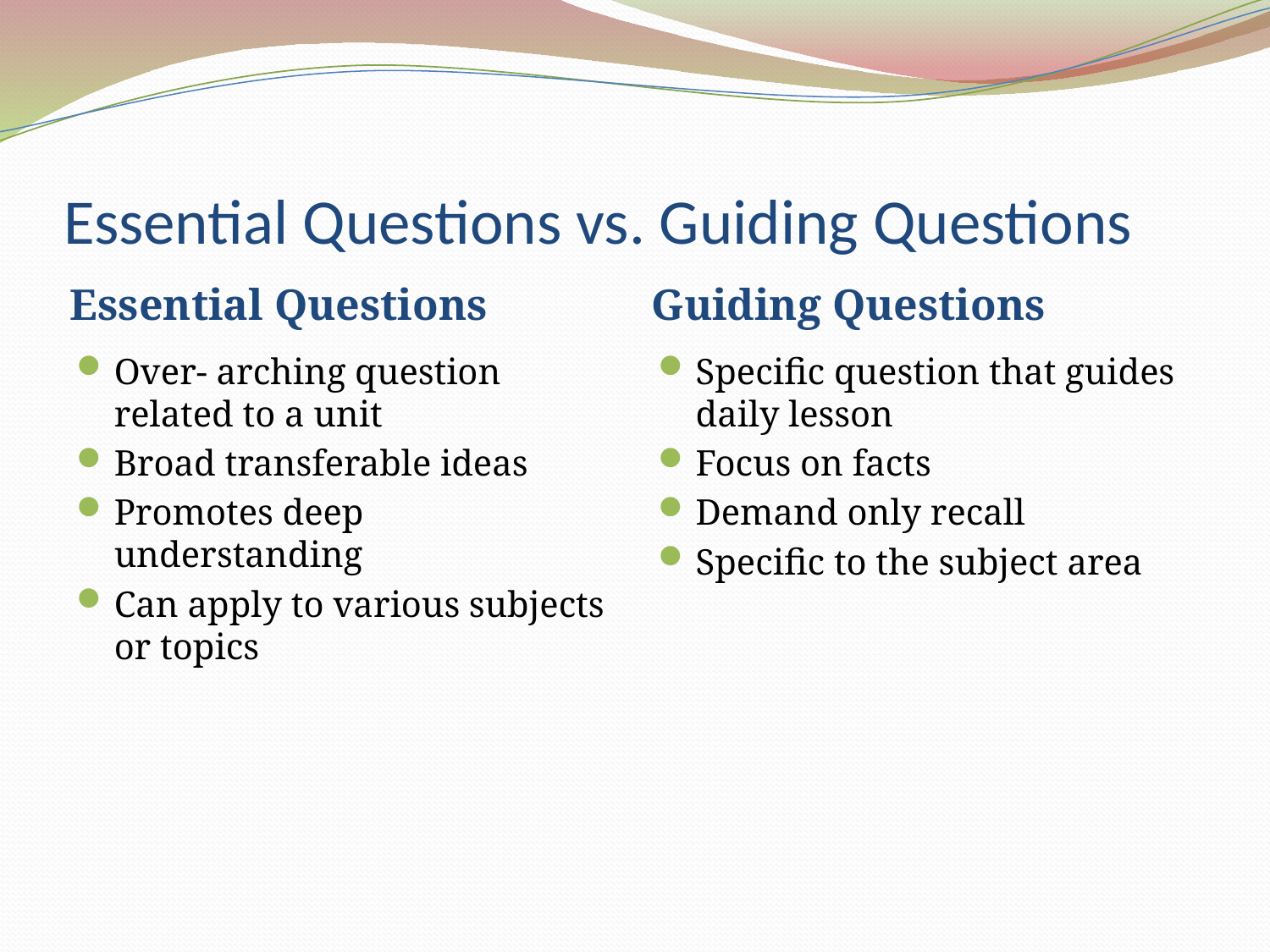

# Essential Questions vs. Guiding Questions
Essential Questions
Guiding Questions
Over- arching question related to a unit
Broad transferable ideas
Promotes deep understanding
Can apply to various subjects or topics

Specific question that guides daily lesson
Focus on facts
Demand only recall
Specific to the subject area